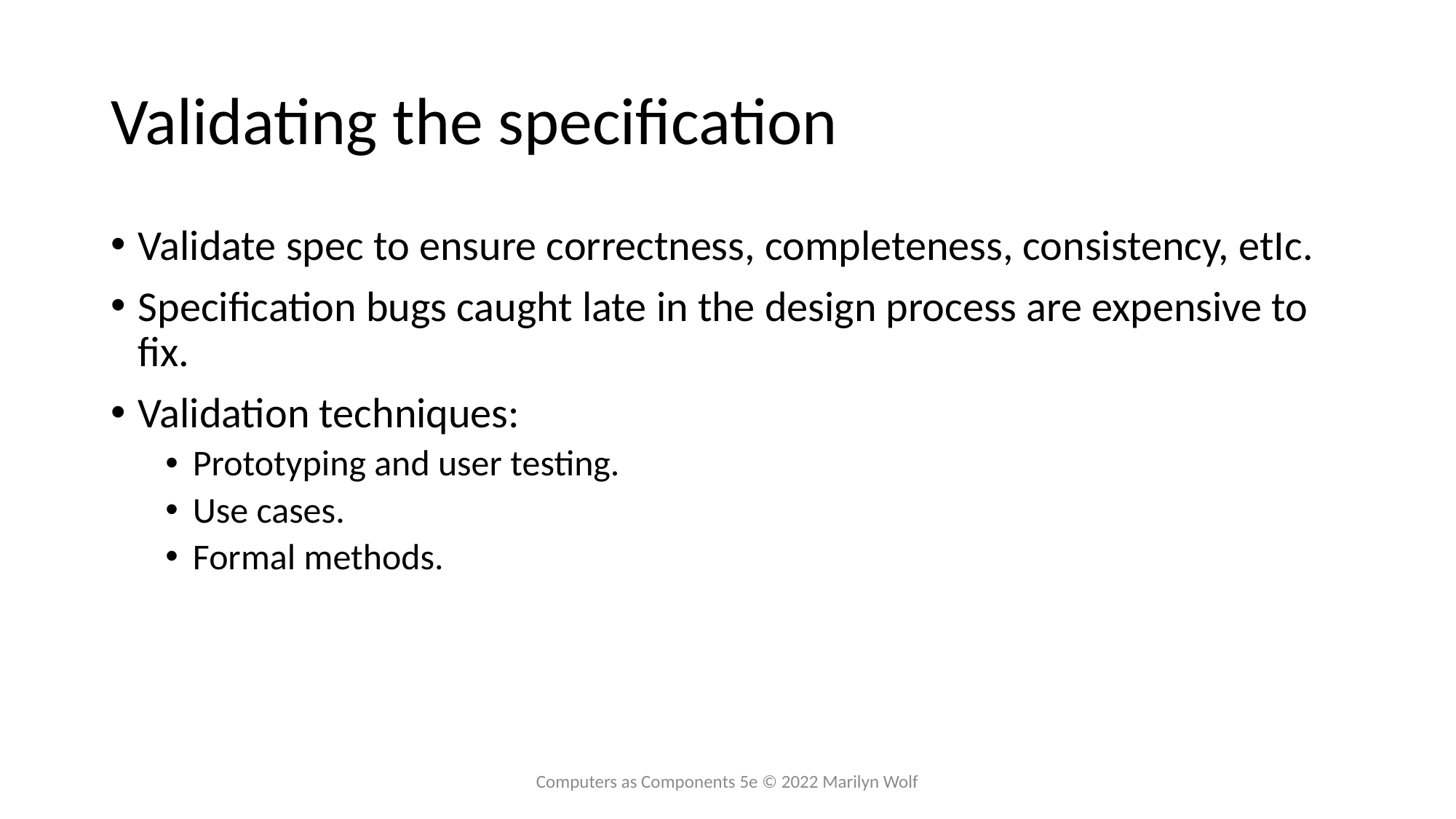

# Validating the specification
Validate spec to ensure correctness, completeness, consistency, etIc.
Specification bugs caught late in the design process are expensive to fix.
Validation techniques:
Prototyping and user testing.
Use cases.
Formal methods.
Computers as Components 5e © 2022 Marilyn Wolf